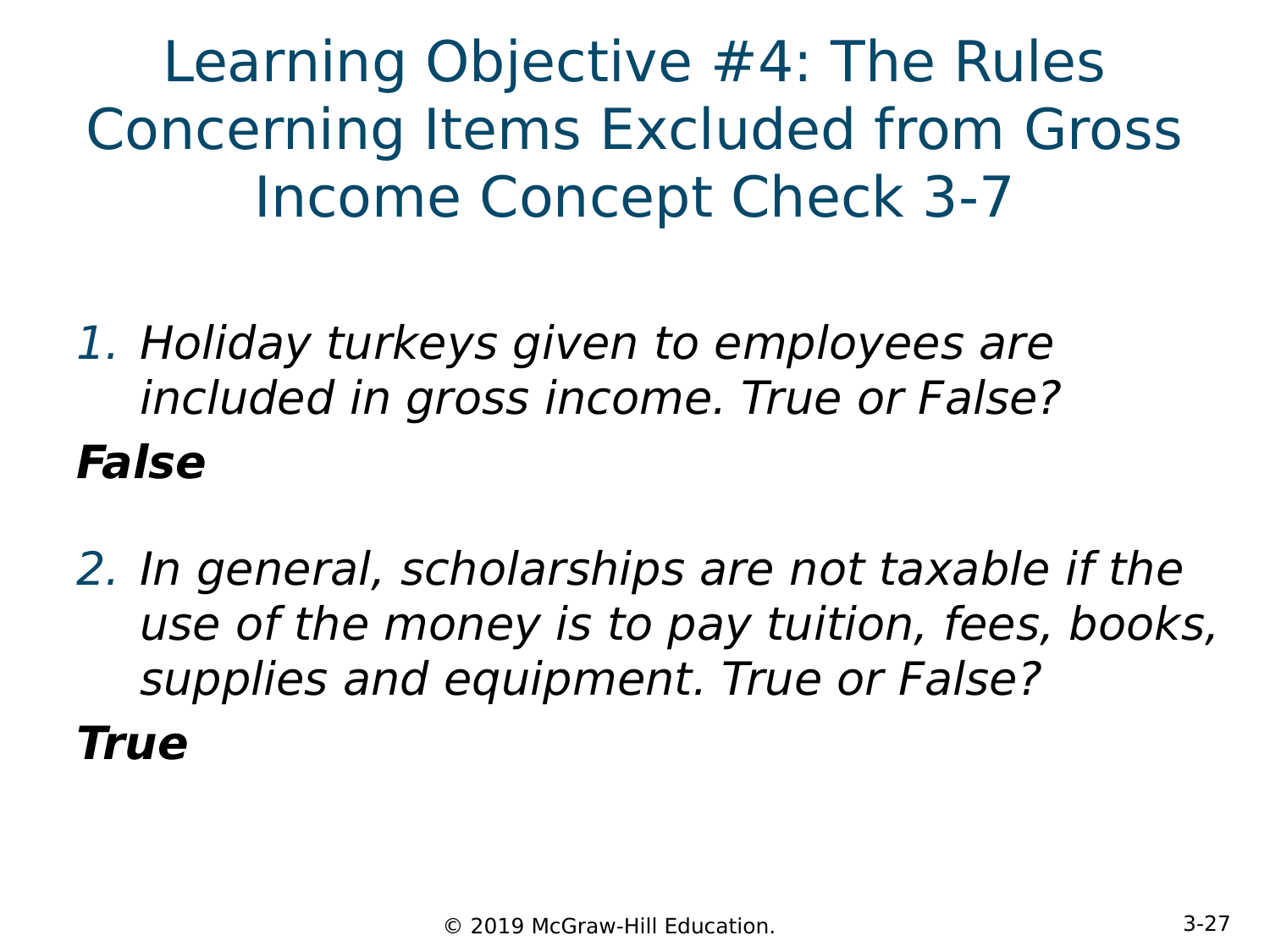

# Learning Objective #4: The Rules Concerning Items Excluded from Gross Income Concept Check 3-7
Holiday turkeys given to employees are included in gross income. True or False?
False
In general, scholarships are not taxable if the use of the money is to pay tuition, fees, books, supplies and equipment. True or False?
True